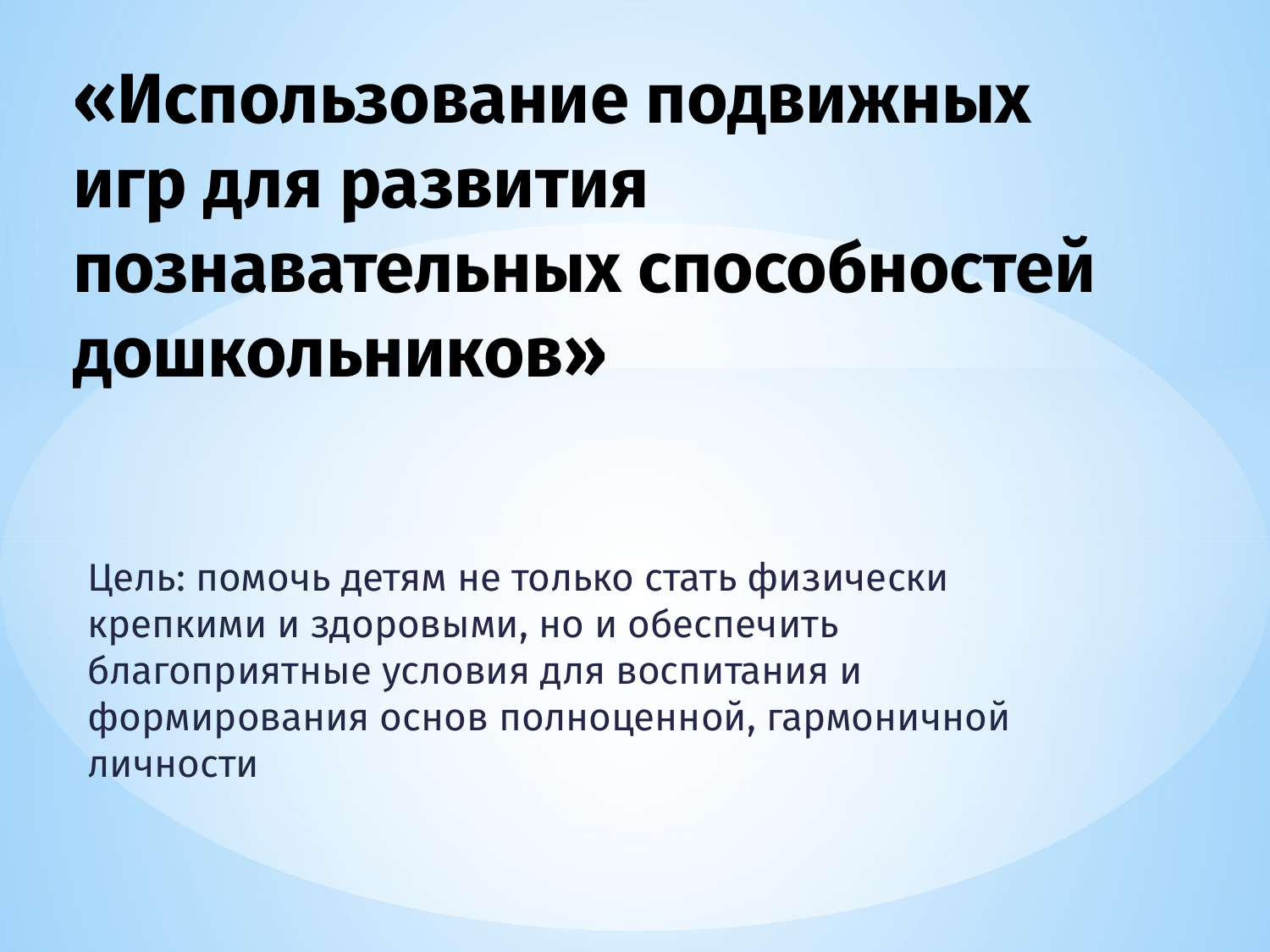

# «Использование подвижных игр для развития познавательных способностей дошкольников»
Цель: помочь детям не только стать физически крепкими и здоровыми, но и обеспечить благоприятные условия для воспитания и формирования основ полноценной, гармоничной личности